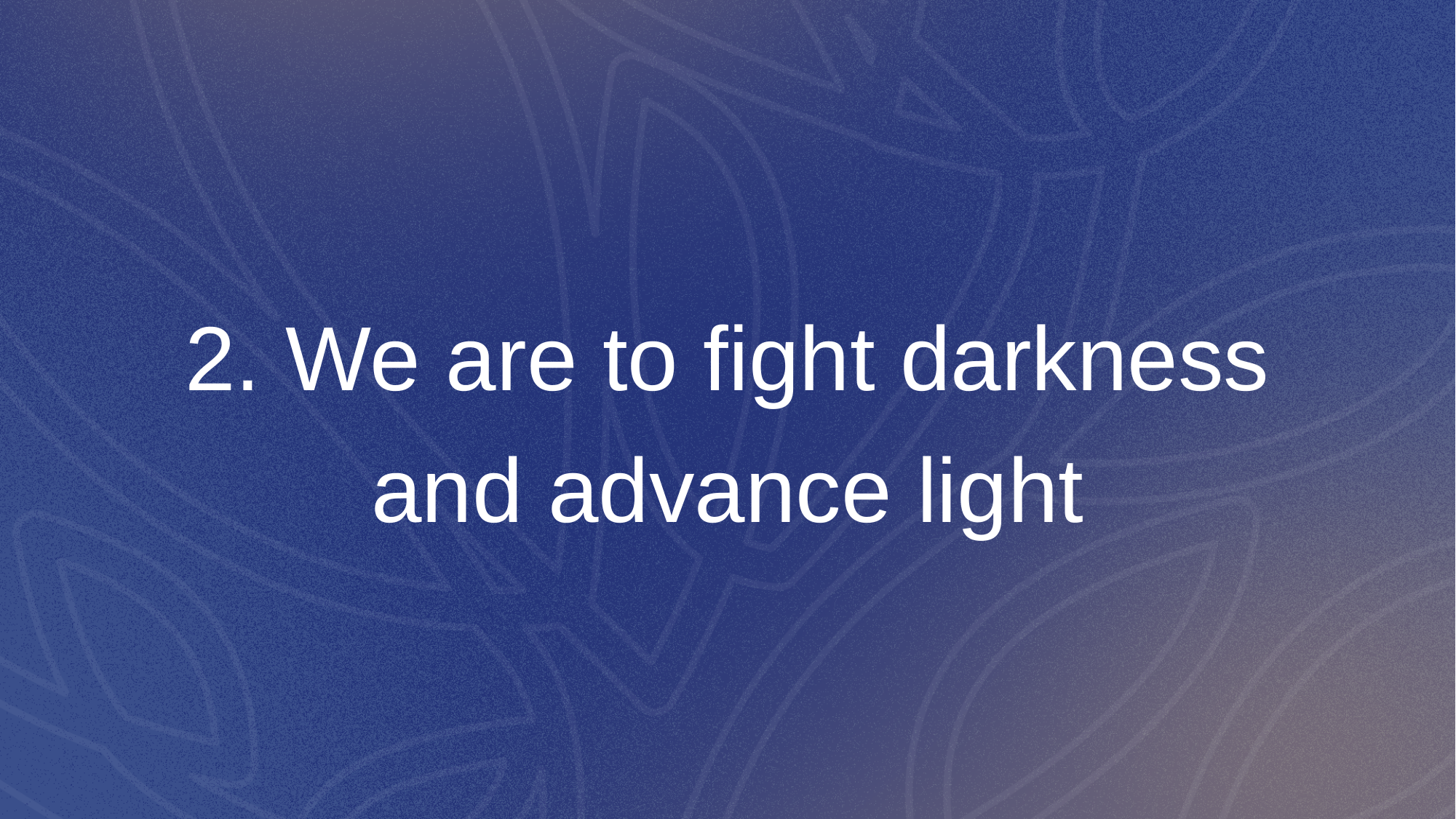

# 2. We are to fight darkness and advance light